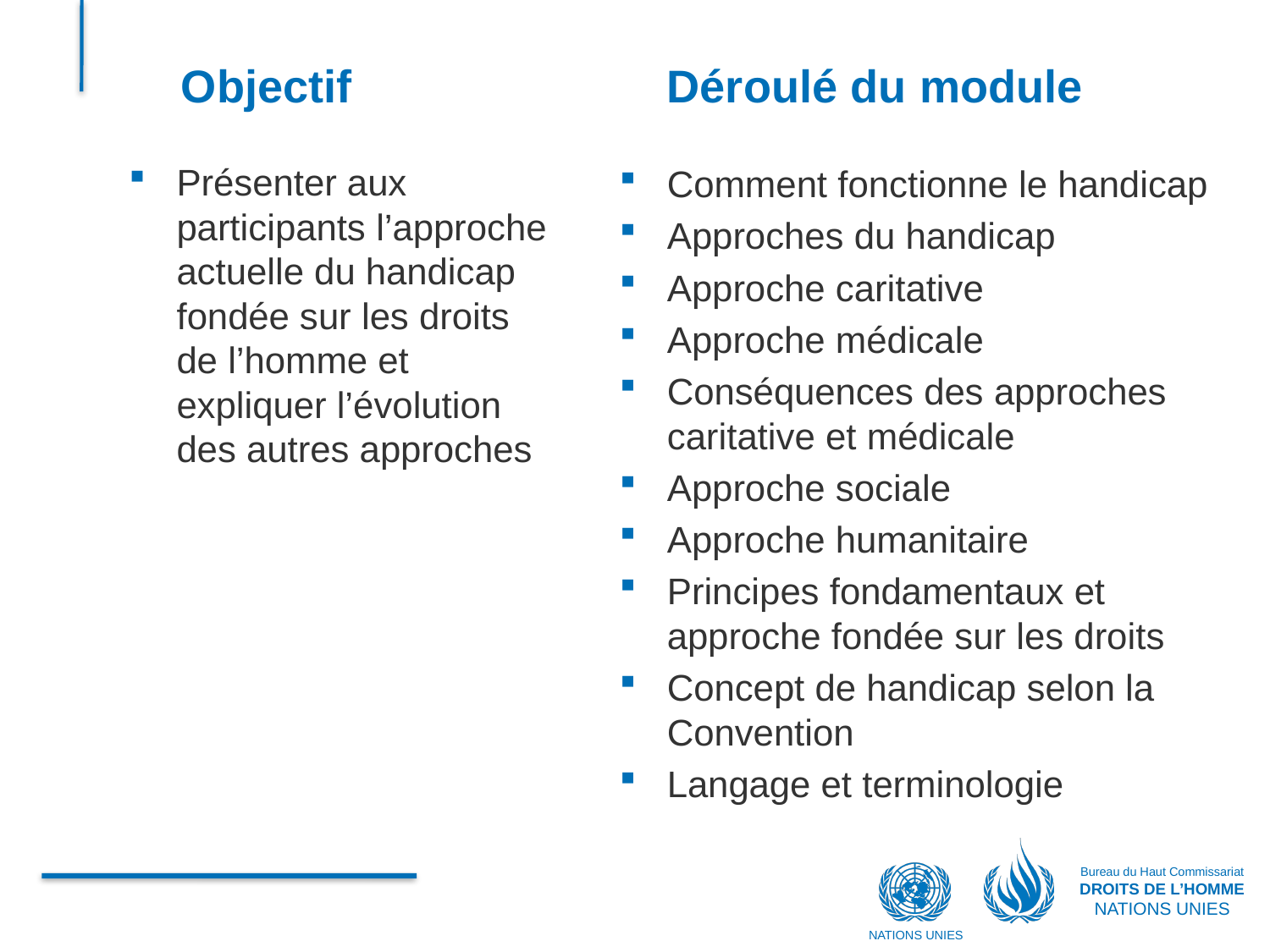

Objectif
Déroulé du module
Présenter aux participants l’approche actuelle du handicap fondée sur les droits de l’homme et expliquer l’évolution des autres approches
Comment fonctionne le handicap
Approches du handicap
Approche caritative
Approche médicale
Conséquences des approches caritative et médicale
Approche sociale
Approche humanitaire
Principes fondamentaux et approche fondée sur les droits
Concept de handicap selon la Convention
Langage et terminologie
Bureau du Haut Commissariat
DROITS DE L’HOMME
NATIONS UNIES
NATIONS UNIES